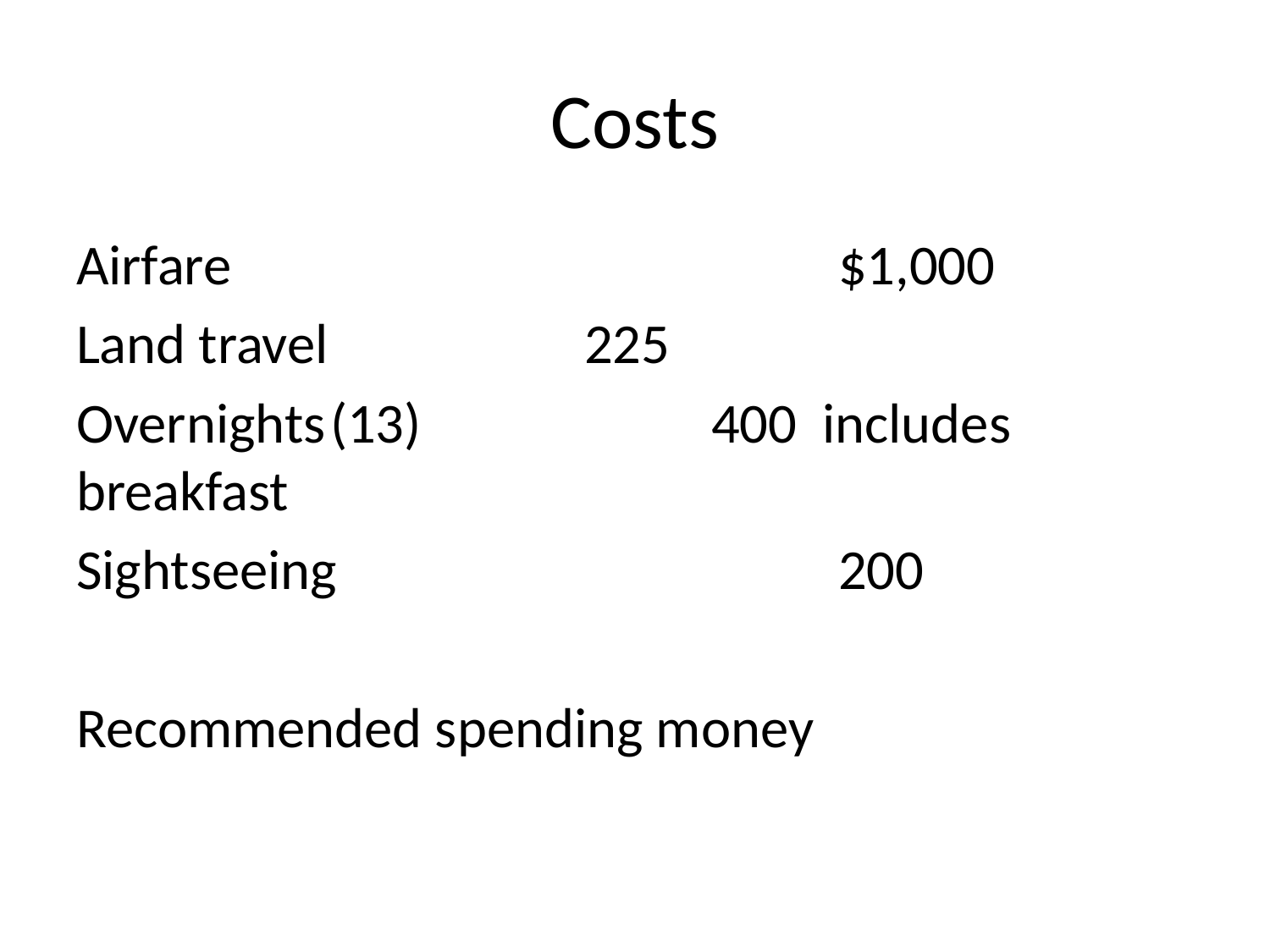

# Costs
Airfare					$1,000
Land travel		          225
Overnights	(13)			400  includes breakfast
Sightseeing				200

Recommended spending money